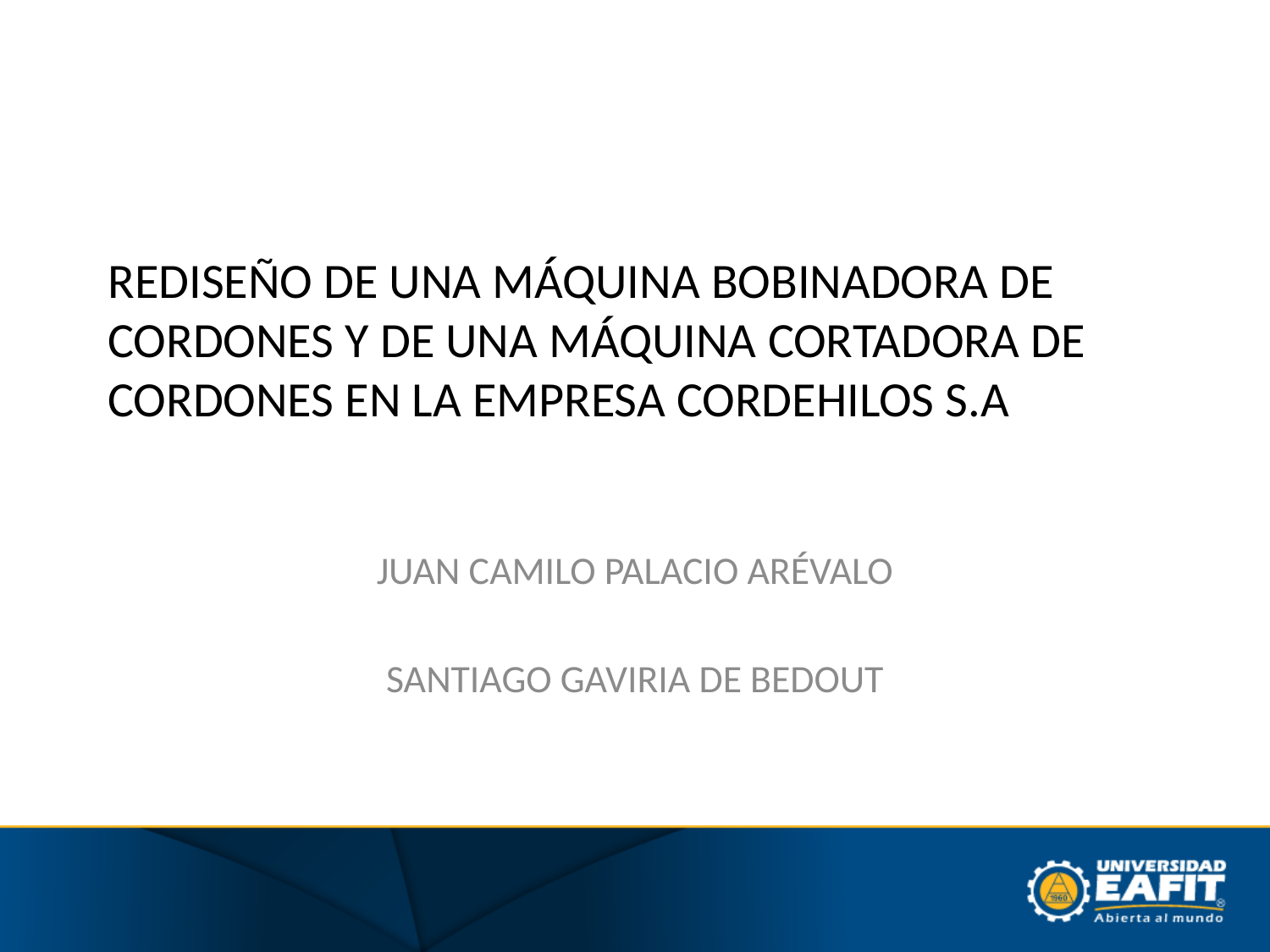

# REDISEÑO DE UNA MÁQUINA BOBINADORA DE CORDONES Y DE UNA MÁQUINA CORTADORA DE CORDONES EN LA EMPRESA CORDEHILOS S.A
JUAN CAMILO PALACIO ARÉVALO

SANTIAGO GAVIRIA DE BEDOUT